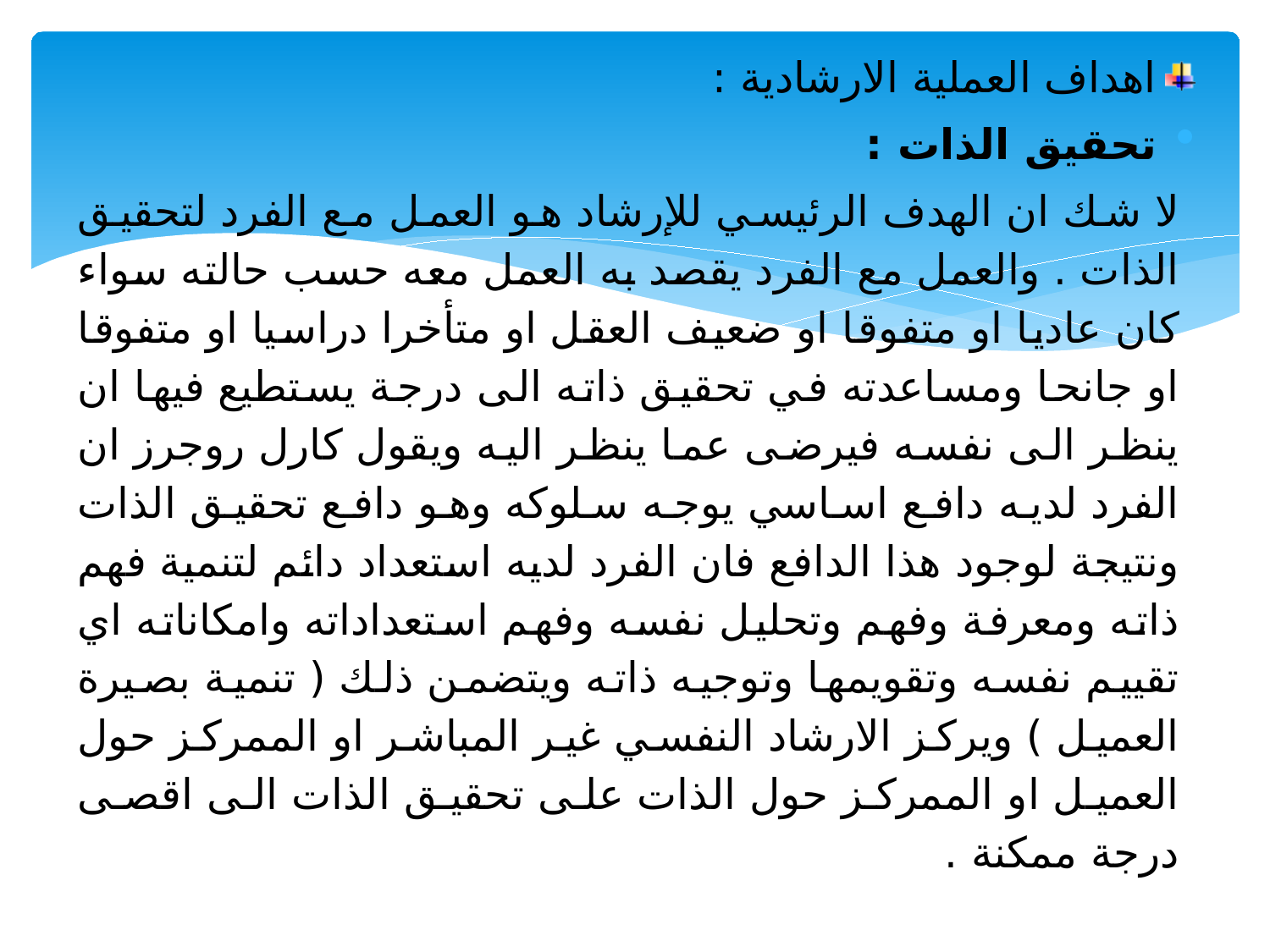

اهداف العملية الارشادية :
تحقيق الذات :
لا شك ان الهدف الرئيسي للإرشاد هو العمل مع الفرد لتحقيق الذات . والعمل مع الفرد يقصد به العمل معه حسب حالته سواء كان عاديا او متفوقا او ضعيف العقل او متأخرا دراسيا او متفوقا او جانحا ومساعدته في تحقيق ذاته الى درجة يستطيع فيها ان ينظر الى نفسه فيرضى عما ينظر اليه ويقول كارل روجرز ان الفرد لديه دافع اساسي يوجه سلوكه وهو دافع تحقيق الذات ونتيجة لوجود هذا الدافع فان الفرد لديه استعداد دائم لتنمية فهم ذاته ومعرفة وفهم وتحليل نفسه وفهم استعداداته وامكاناته اي تقييم نفسه وتقويمها وتوجيه ذاته ويتضمن ذلك ( تنمية بصيرة العميل ) ويركز الارشاد النفسي غير المباشر او الممركز حول العميل او الممركز حول الذات على تحقيق الذات الى اقصى درجة ممكنة .